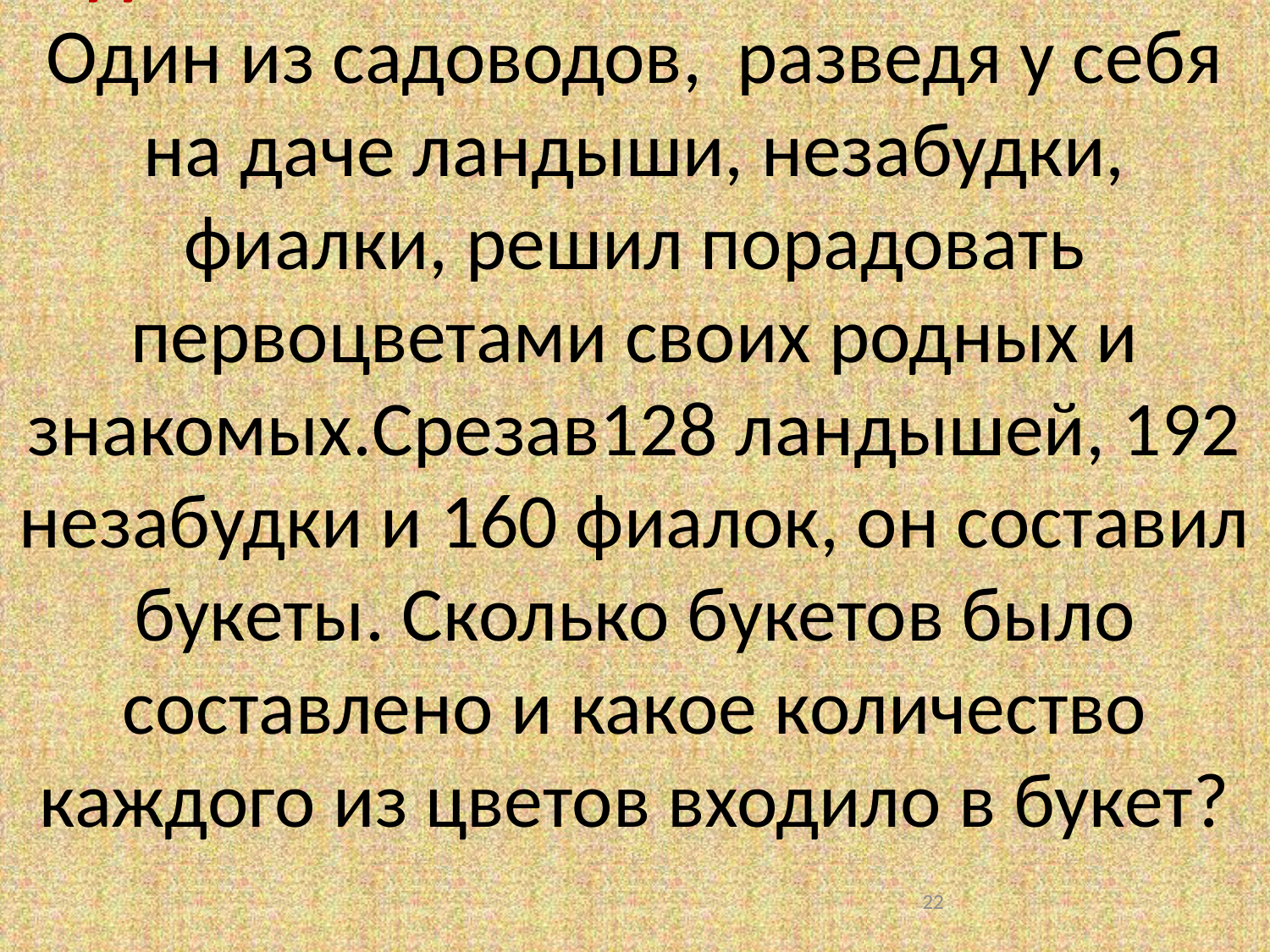

Задание 5.
Один из садоводов,  разведя у себя на даче ландыши, незабудки, фиалки, решил порадовать первоцветами своих родных и знакомых.Срезав128 ландышей, 192 незабудки и 160 фиалок, он составил букеты. Сколько букетов было составлено и какое количество каждого из цветов входило в букет?

22